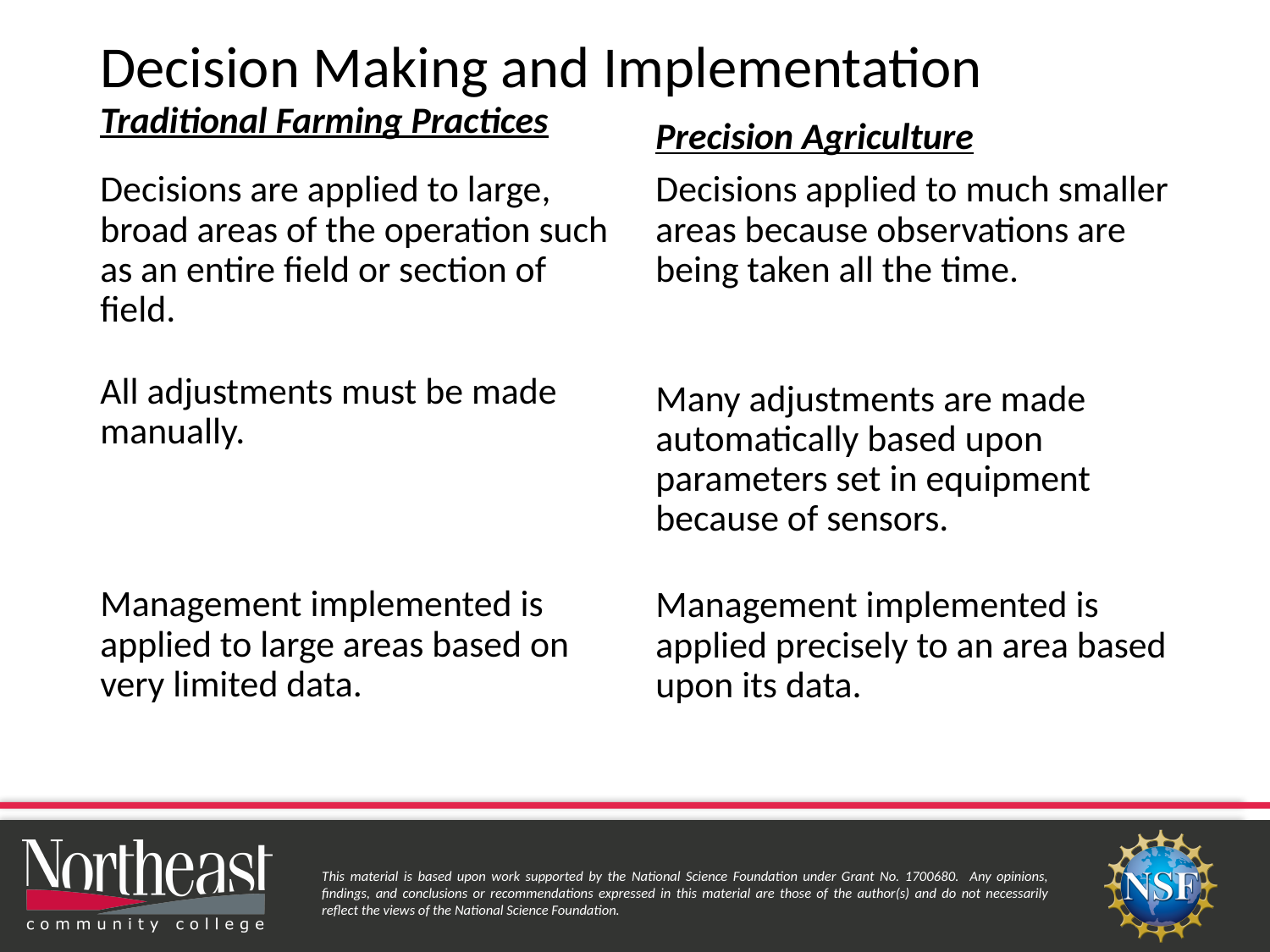

# Decision Making and Implementation
Traditional Farming Practices
Precision Agriculture
Decisions are applied to large, broad areas of the operation such as an entire field or section of field.

All adjustments must be made manually.

Management implemented is applied to large areas based on very limited data.
Decisions applied to much smaller areas because observations are being taken all the time.

Many adjustments are made automatically based upon parameters set in equipment because of sensors.

Management implemented is applied precisely to an area based upon its data.